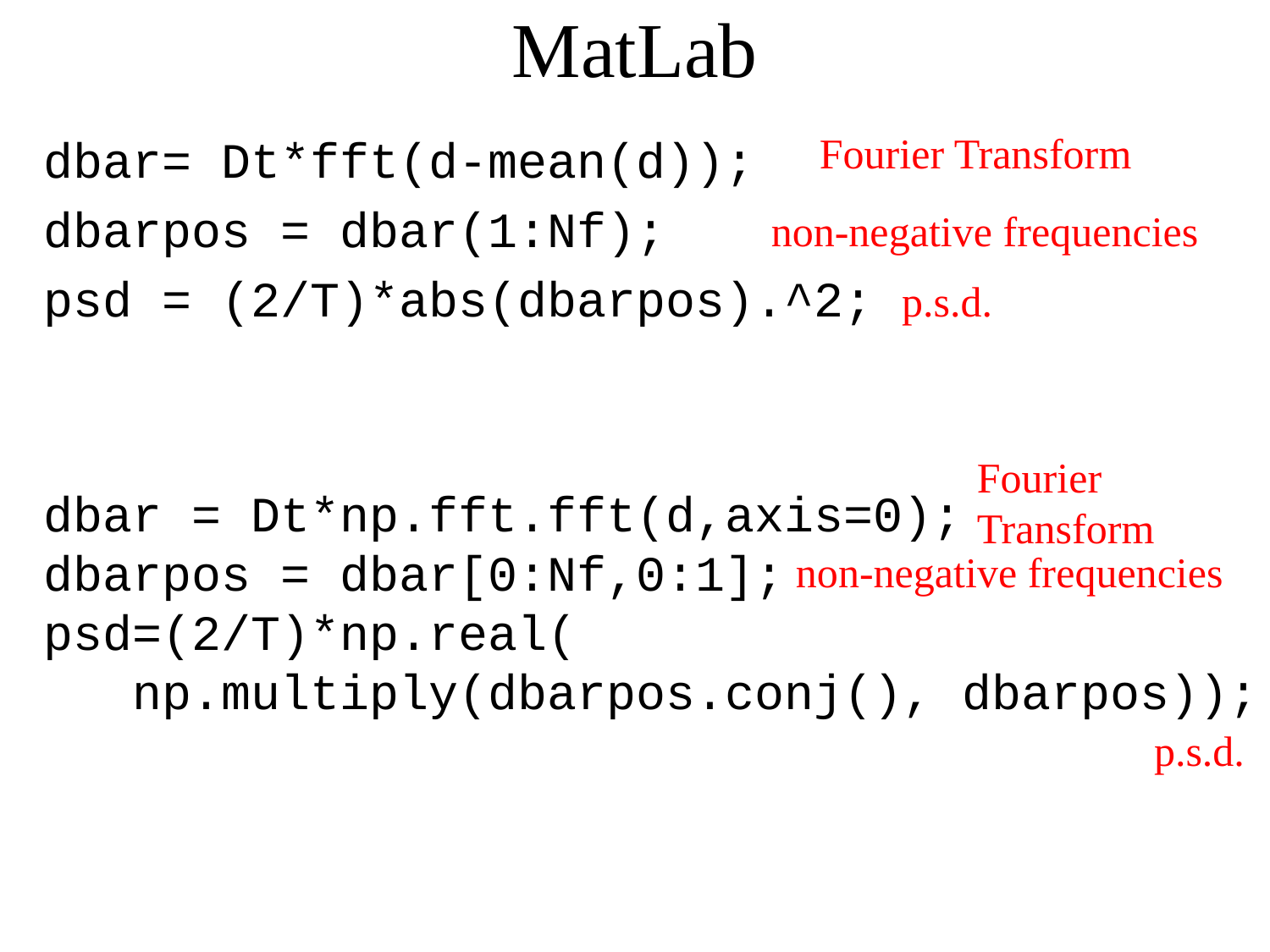

# MatLab
Fourier Transform
dbar= Dt*fft(d-mean(d));
dbarpos = dbar(1:Nf);
psd = (2/T)*abs(dbarpos).^2;
non-negative frequencies
p.s.d.
Fourier
Transform
dbar = Dt*np.fft.fft(d,axis=0);
dbarpos = dbar[0:Nf,0:1];
psd=(2/T)*np.real(
   np.multiply(dbarpos.conj(), dbarpos));
non-negative frequencies
p.s.d.